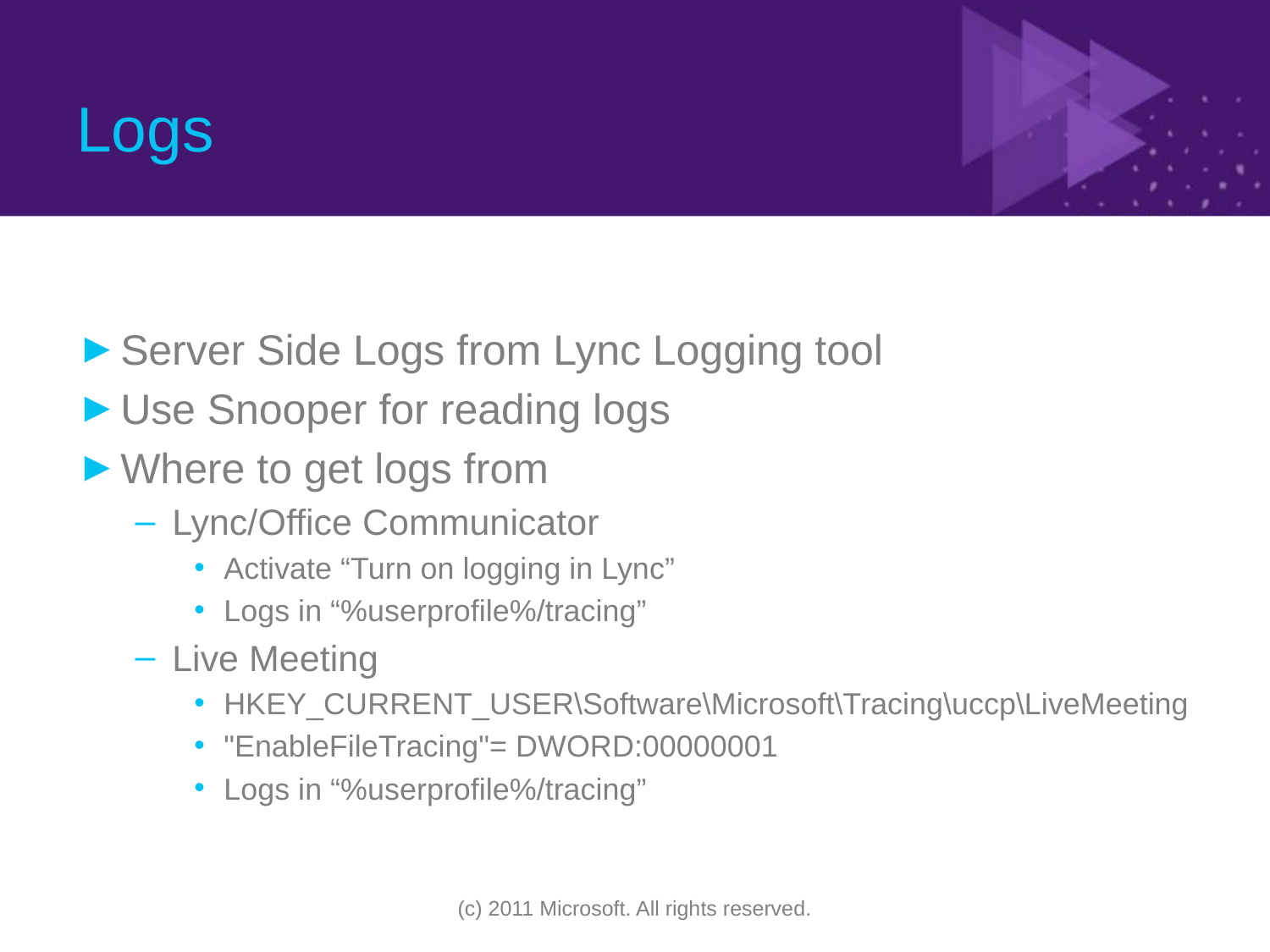

# Logs
Server Side Logs from Lync Logging tool
Use Snooper for reading logs
Where to get logs from
Lync/Office Communicator
Activate “Turn on logging in Lync”
Logs in “%userprofile%/tracing”
Live Meeting
HKEY_CURRENT_USER\Software\Microsoft\Tracing\uccp\LiveMeeting
"EnableFileTracing"= DWORD:00000001
Logs in “%userprofile%/tracing”

(c) 2011 Microsoft. All rights reserved.